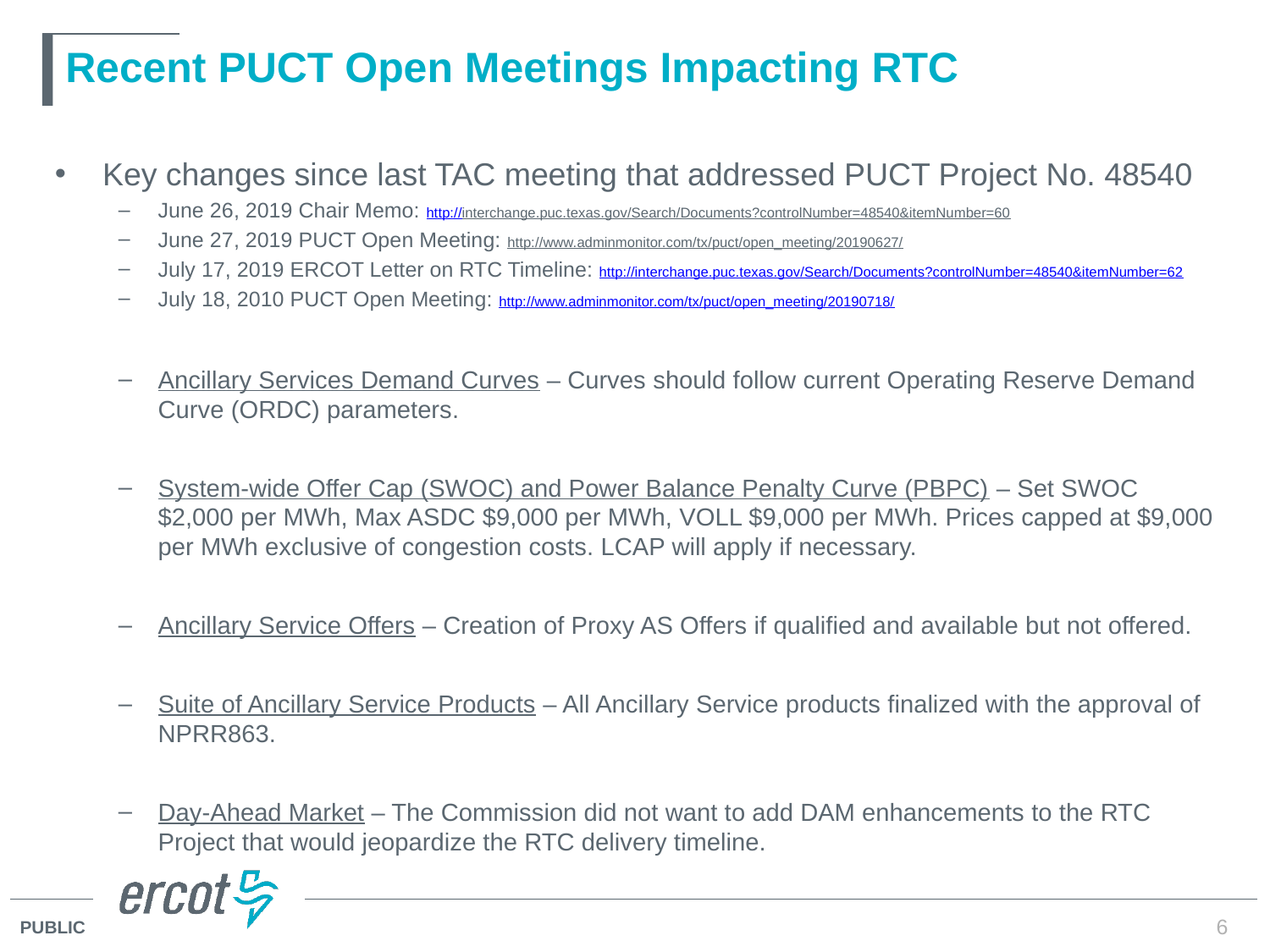

# Recent PUCT Open Meetings Impacting RTC
Key changes since last TAC meeting that addressed PUCT Project No. 48540
June 26, 2019 Chair Memo: http://interchange.puc.texas.gov/Search/Documents?controlNumber=48540&itemNumber=60
June 27, 2019 PUCT Open Meeting: http://www.adminmonitor.com/tx/puct/open_meeting/20190627/
July 17, 2019 ERCOT Letter on RTC Timeline: http://interchange.puc.texas.gov/Search/Documents?controlNumber=48540&itemNumber=62
July 18, 2010 PUCT Open Meeting: http://www.adminmonitor.com/tx/puct/open_meeting/20190718/

Ancillary Services Demand Curves – Curves should follow current Operating Reserve Demand Curve (ORDC) parameters.

System-wide Offer Cap (SWOC) and Power Balance Penalty Curve (PBPC) – Set SWOC $2,000 per MWh, Max ASDC $9,000 per MWh, VOLL $9,000 per MWh. Prices capped at $9,000 per MWh exclusive of congestion costs. LCAP will apply if necessary.

Ancillary Service Offers – Creation of Proxy AS Offers if qualified and available but not offered.

Suite of Ancillary Service Products – All Ancillary Service products finalized with the approval of NPRR863.

Day-Ahead Market – The Commission did not want to add DAM enhancements to the RTC Project that would jeopardize the RTC delivery timeline.
6